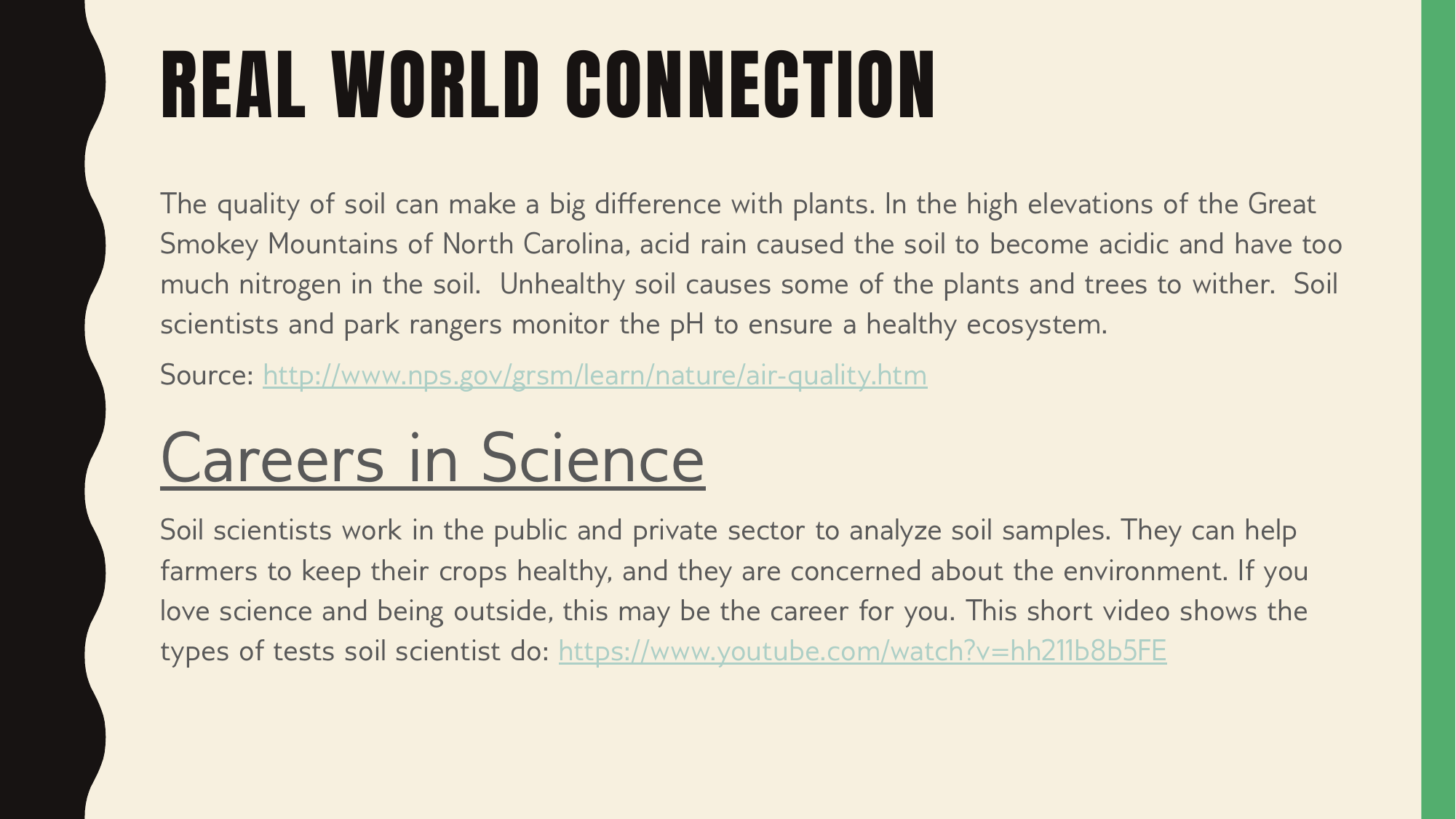

# Real world connection
The quality of soil can make a big difference with plants. In the high elevations of the Great Smokey Mountains of North Carolina, acid rain caused the soil to become acidic and have too much nitrogen in the soil.  Unhealthy soil causes some of the plants and trees to wither.  Soil scientists and park rangers monitor the pH to ensure a healthy ecosystem.
Source: http://www.nps.gov/grsm/learn/nature/air-quality.htm
Careers in Science
Soil scientists work in the public and private sector to analyze soil samples. They can help farmers to keep their crops healthy, and they are concerned about the environment. If you love science and being outside, this may be the career for you. This short video shows the types of tests soil scientist do: https://www.youtube.com/watch?v=hh211b8b5FE